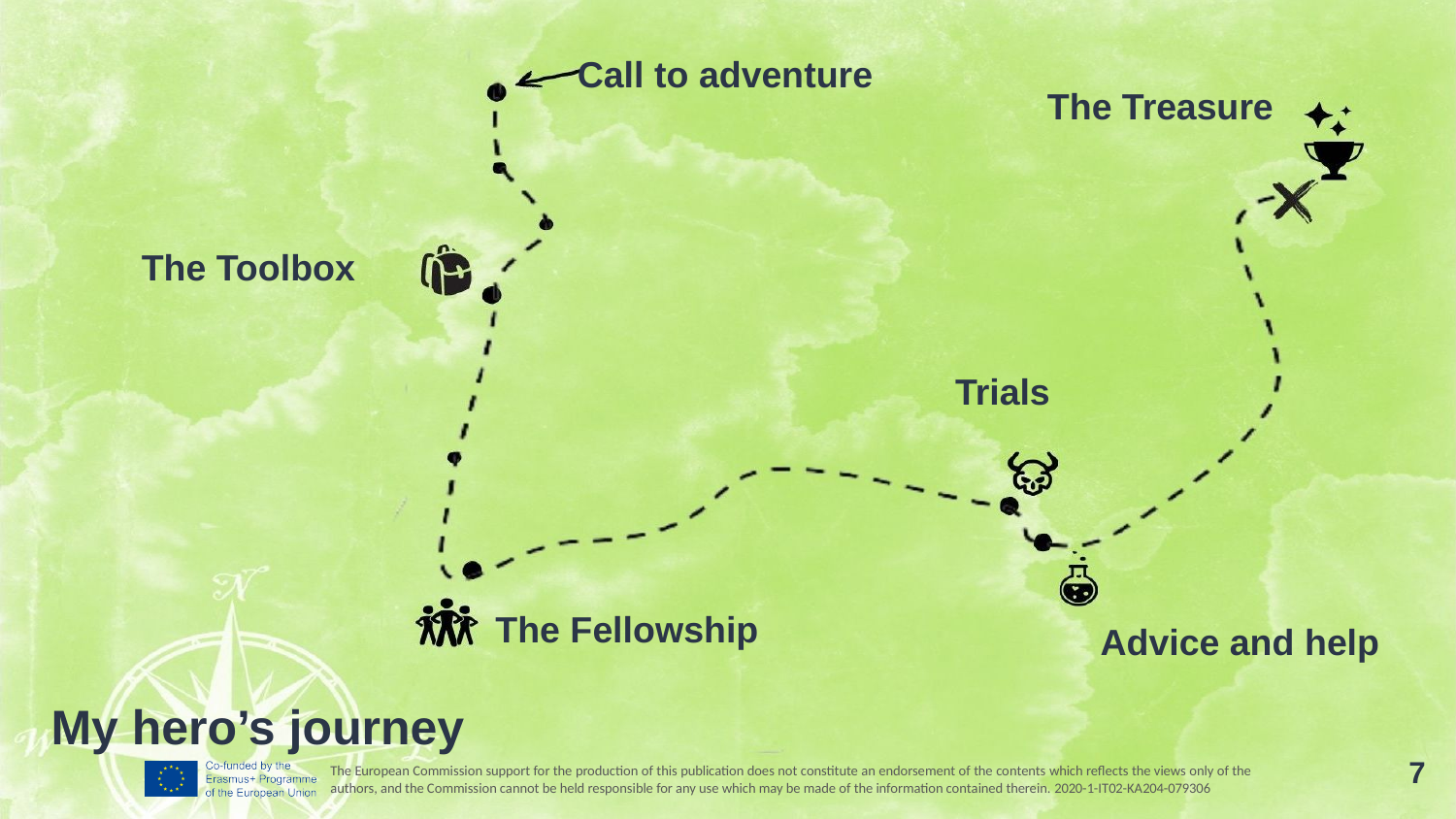

Call to adventure
The Treasure
The Toolbox
Trials
The Fellowship
Advice and help
My hero’s journey
7